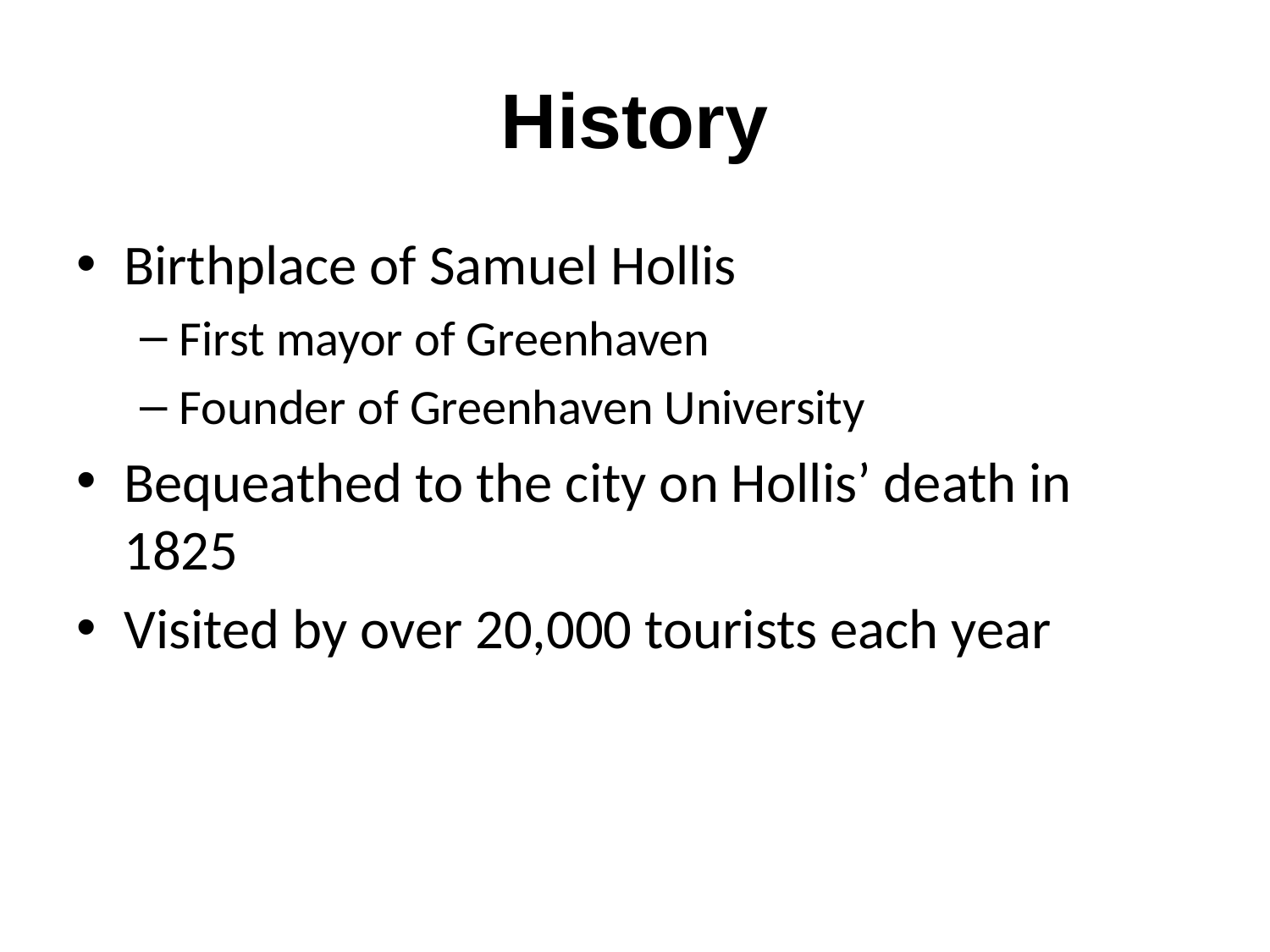

# History
Birthplace of Samuel Hollis
First mayor of Greenhaven
Founder of Greenhaven University
Bequeathed to the city on Hollis’ death in 1825
Visited by over 20,000 tourists each year